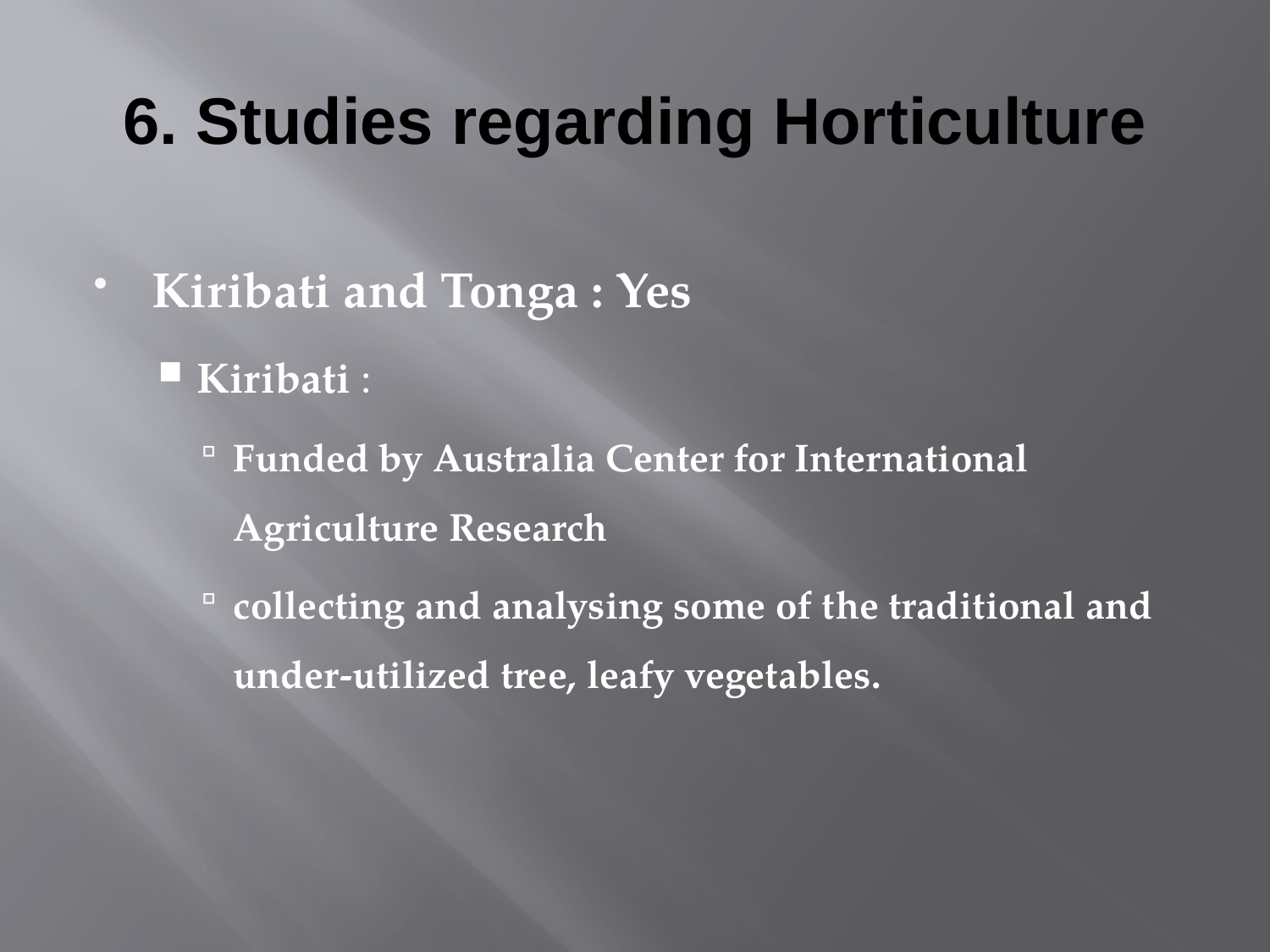

# 6. Studies regarding Horticulture
Kiribati and Tonga : Yes
Kiribati :
Funded by Australia Center for International Agriculture Research
collecting and analysing some of the traditional and under-utilized tree, leafy vegetables.